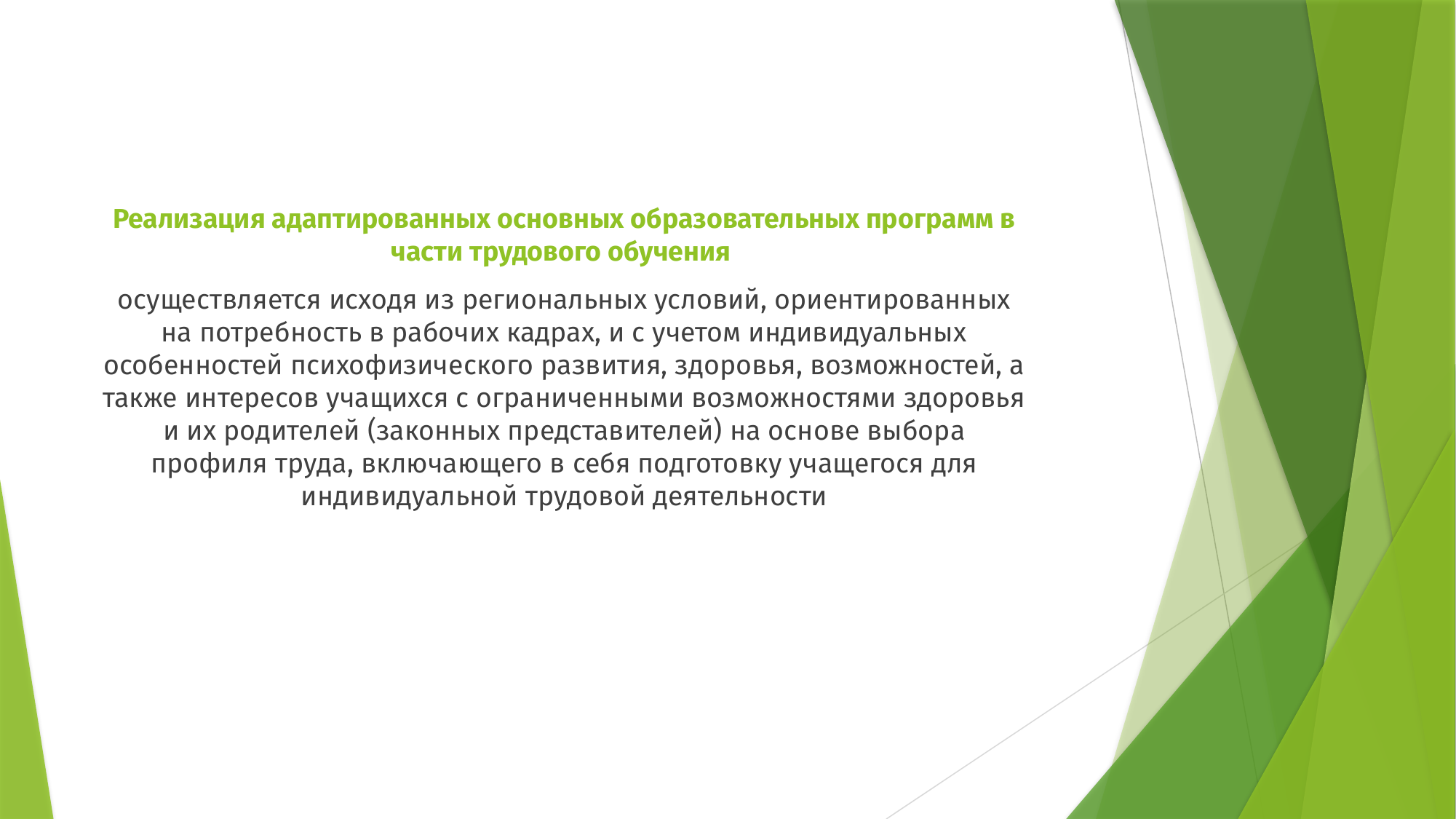

Реализация адаптированных основных образовательных программ в части трудового обучения
осуществляется исходя из региональных условий, ориентированных на потребность в рабочих кадрах, и с учетом индивидуальных особенностей психофизического развития, здоровья, возможностей, а также интересов учащихся с ограниченными возможностями здоровья и их родителей (законных представителей) на основе выбора профиля труда, включающего в себя подготовку учащегося для индивидуальной трудовой деятельности